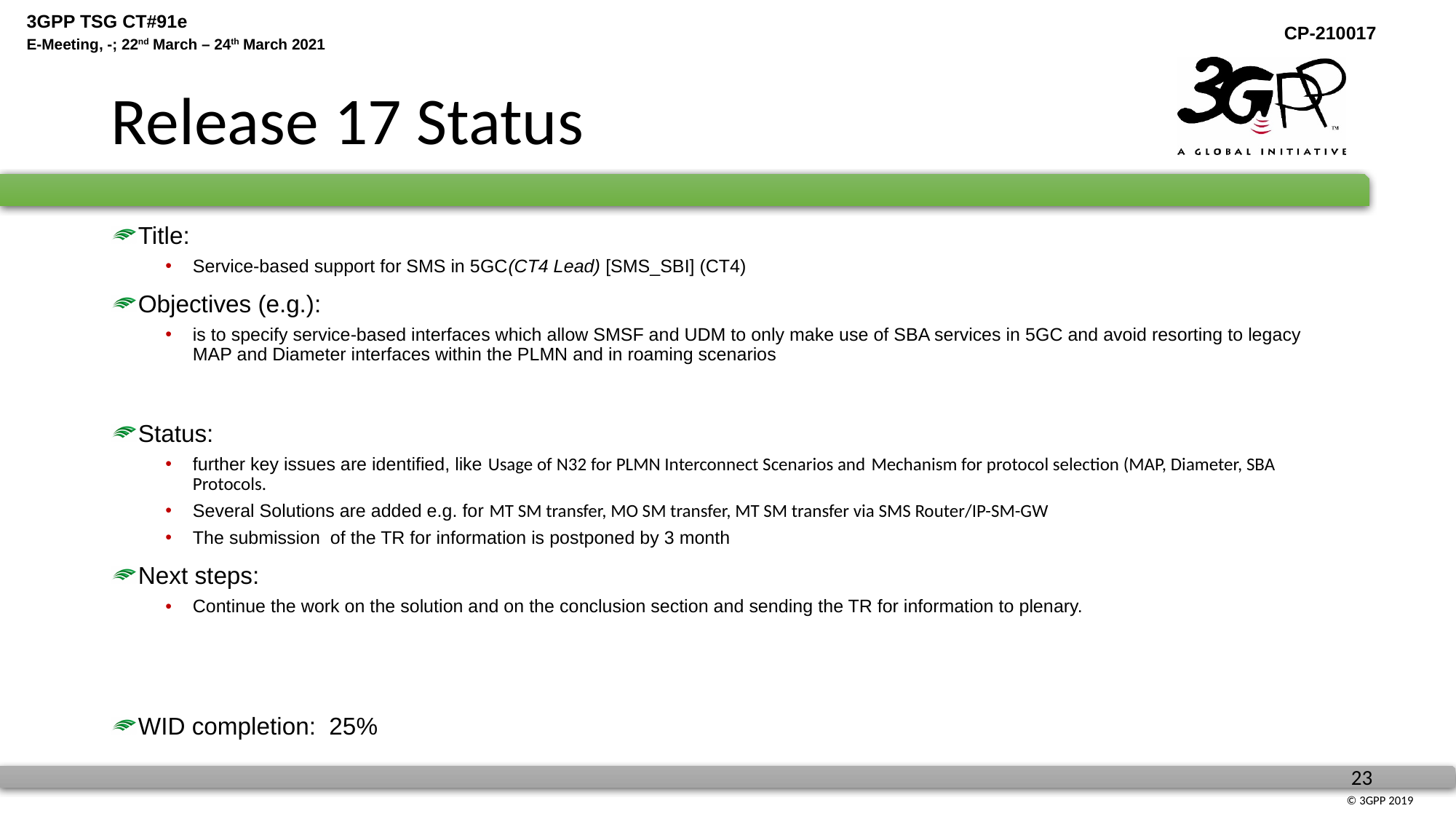

# Release 17 Status
Title:
Service-based support for SMS in 5GC(CT4 Lead) [SMS_SBI] (CT4)
Objectives (e.g.):
is to specify service-based interfaces which allow SMSF and UDM to only make use of SBA services in 5GC and avoid resorting to legacy MAP and Diameter interfaces within the PLMN and in roaming scenarios

Status:
further key issues are identified, like Usage of N32 for PLMN Interconnect Scenarios and Mechanism for protocol selection (MAP, Diameter, SBA Protocols.
Several Solutions are added e.g. for MT SM transfer, MO SM transfer, MT SM transfer via SMS Router/IP-SM-GW
The submission  of the TR for information is postponed by 3 month
Next steps:
Continue the work on the solution and on the conclusion section and sending the TR for information to plenary.

WID completion:  25%